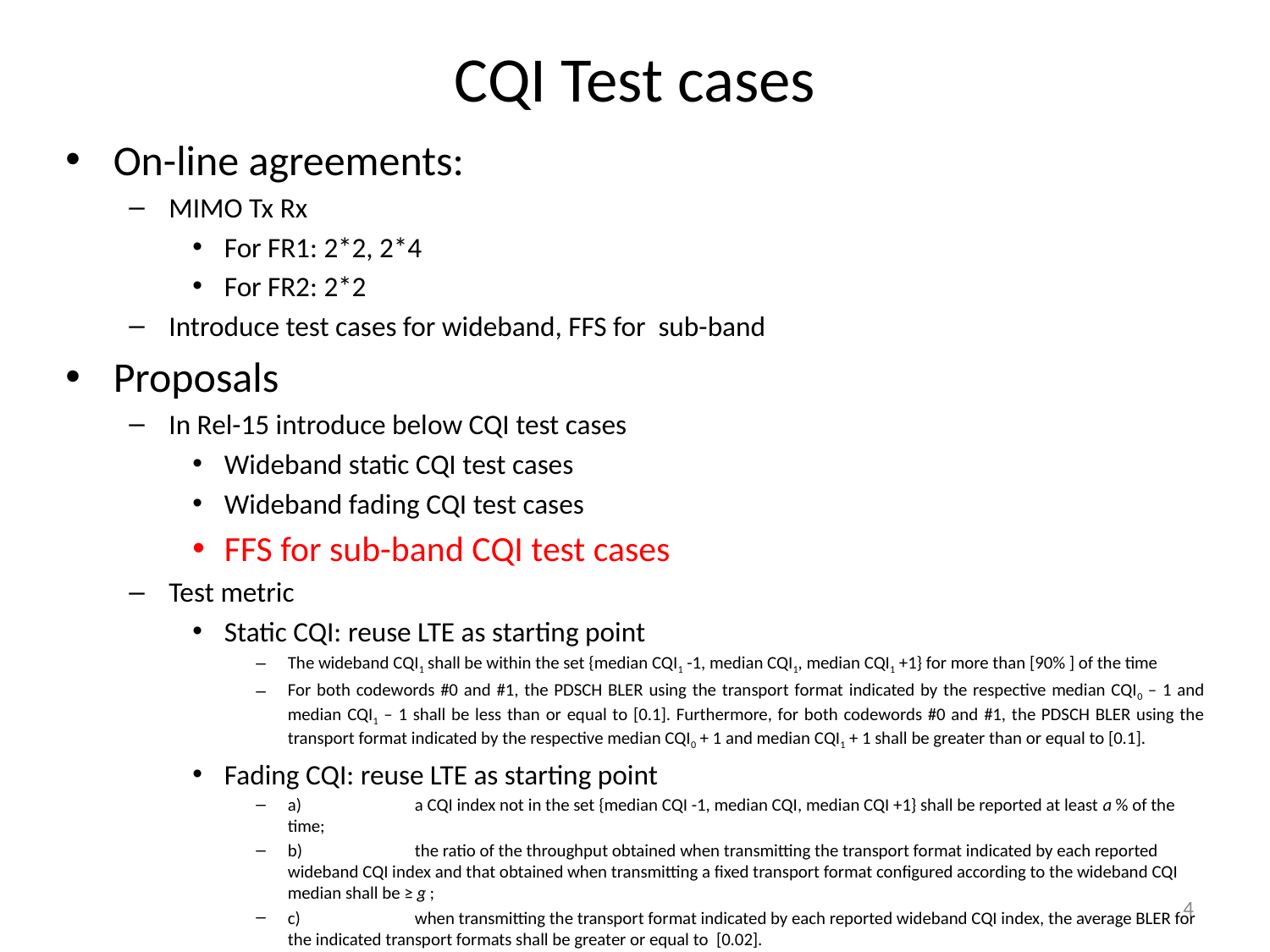

# CQI Test cases
On-line agreements:
MIMO Tx Rx
For FR1: 2*2, 2*4
For FR2: 2*2
Introduce test cases for wideband, FFS for  sub-band
Proposals
In Rel-15 introduce below CQI test cases
Wideband static CQI test cases
Wideband fading CQI test cases
FFS for sub-band CQI test cases
Test metric
Static CQI: reuse LTE as starting point
The wideband CQI1 shall be within the set {median CQI1 -1, median CQI1, median CQI1 +1} for more than [90% ] of the time
For both codewords #0 and #1, the PDSCH BLER using the transport format indicated by the respective median CQI0 – 1 and median CQI1 – 1 shall be less than or equal to [0.1]. Furthermore, for both codewords #0 and #1, the PDSCH BLER using the transport format indicated by the respective median CQI0 + 1 and median CQI1 + 1 shall be greater than or equal to [0.1].
Fading CQI: reuse LTE as starting point
a)	a CQI index not in the set {median CQI -1, median CQI, median CQI +1} shall be reported at least a % of the time;
b)	the ratio of the throughput obtained when transmitting the transport format indicated by each reported wideband CQI index and that obtained when transmitting a fixed transport format configured according to the wideband CQI median shall be ≥ g ;
c)	when transmitting the transport format indicated by each reported wideband CQI index, the average BLER for the indicated transport formats shall be greater or equal to  [0.02].
Note: Not exclude any other proposals based on further study
Companies are encouraged to bring results for median CQI +/-1 and BLER and Fading CQI: Relative throughput ratio between following CQI and median CQI

4